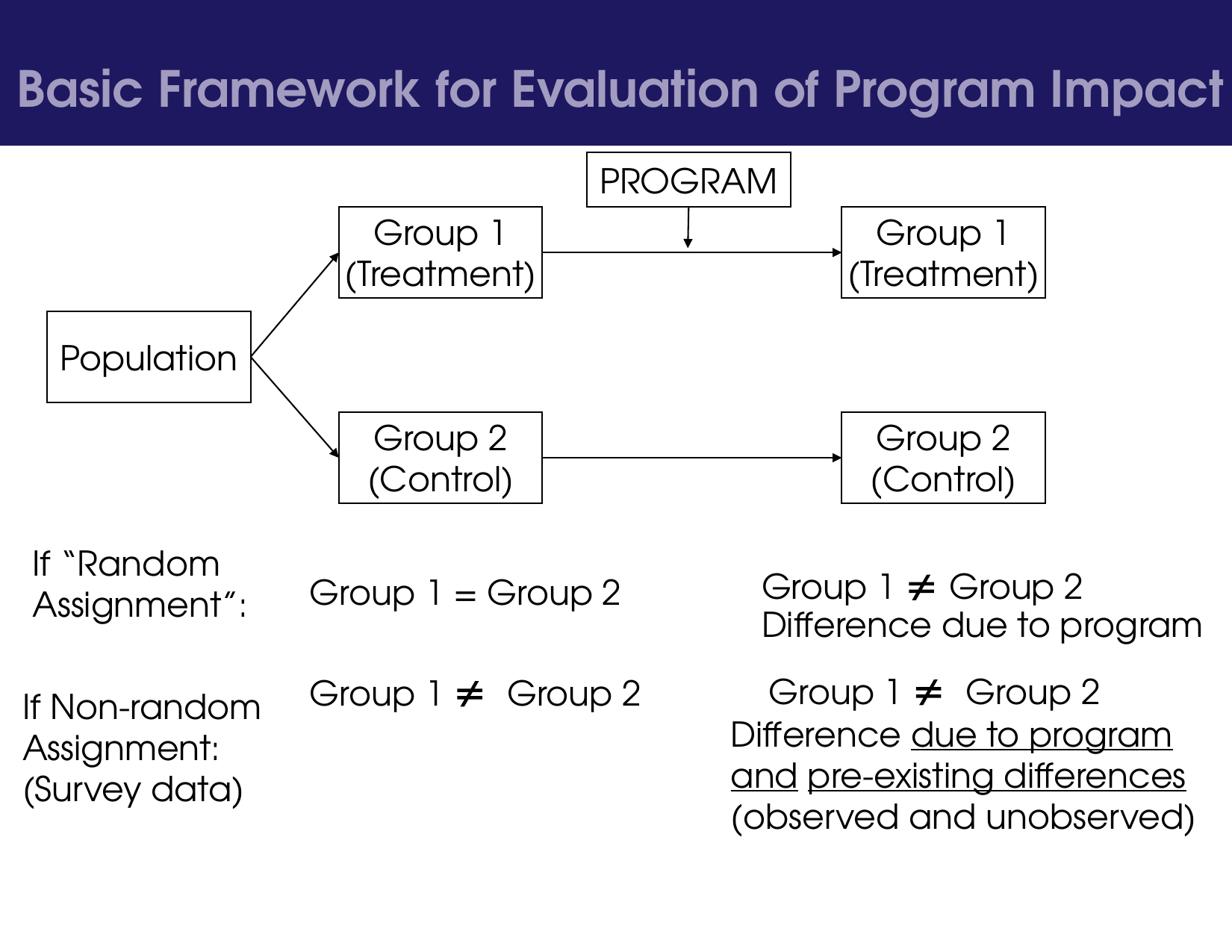

Basic Framework for Evaluation of Program Impact
PROGRAM
Group 1
(Treatment)
Group 1
(Treatment)
Population
Group 2
(Control)
Group 2
(Control)
If “Random Assignment”:
Group 1 ≠ Group 2 Difference due to program
Group 1 = Group 2
    Group 1 ≠  Group 2          Difference due to program and pre-existing differences (observed and unobserved)
Group 1 ≠  Group 2
If Non-random Assignment: (Survey data)